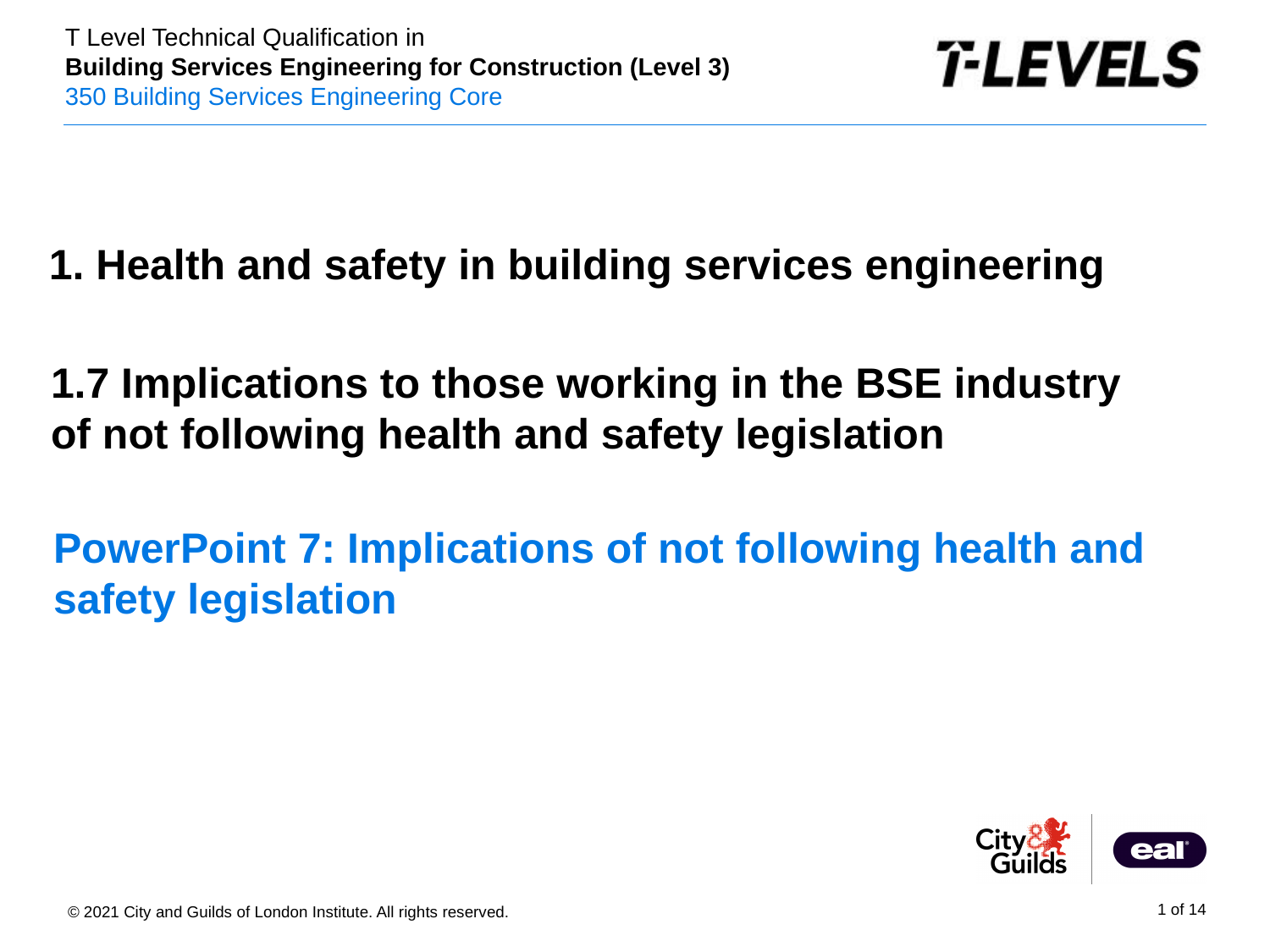

1. Health and safety in building services engineering

PowerPoint presentation
1.7 Implications to those working in the BSE industry of not following health and safety legislation
# PowerPoint 7: Implications of not following health and safety legislation